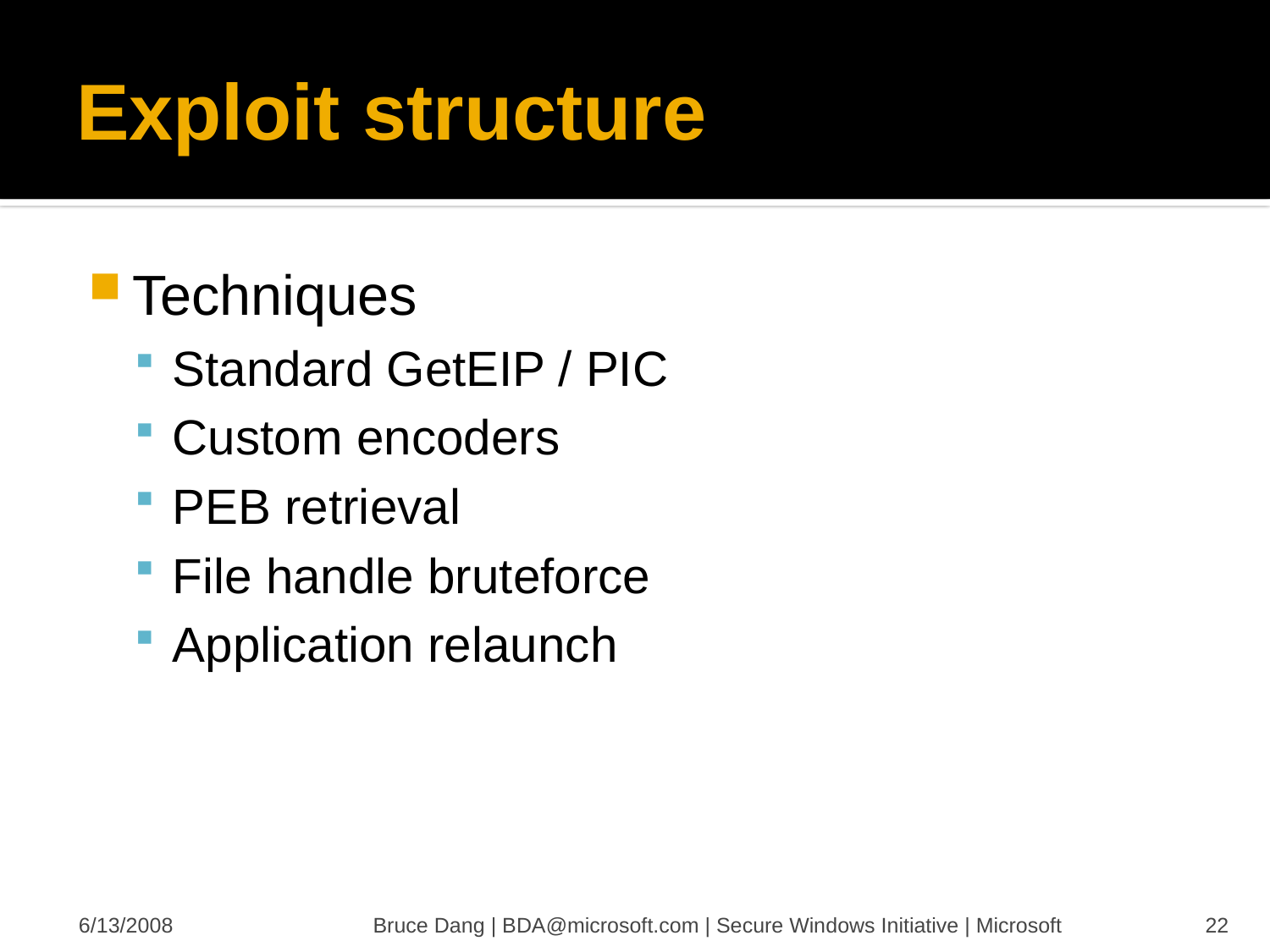

# Exploit structure
Techniques
Standard GetEIP / PIC
Custom encoders
PEB retrieval
File handle bruteforce
Application relaunch
6/13/2008
Bruce Dang | BDA@microsoft.com | Secure Windows Initiative | Microsoft
22